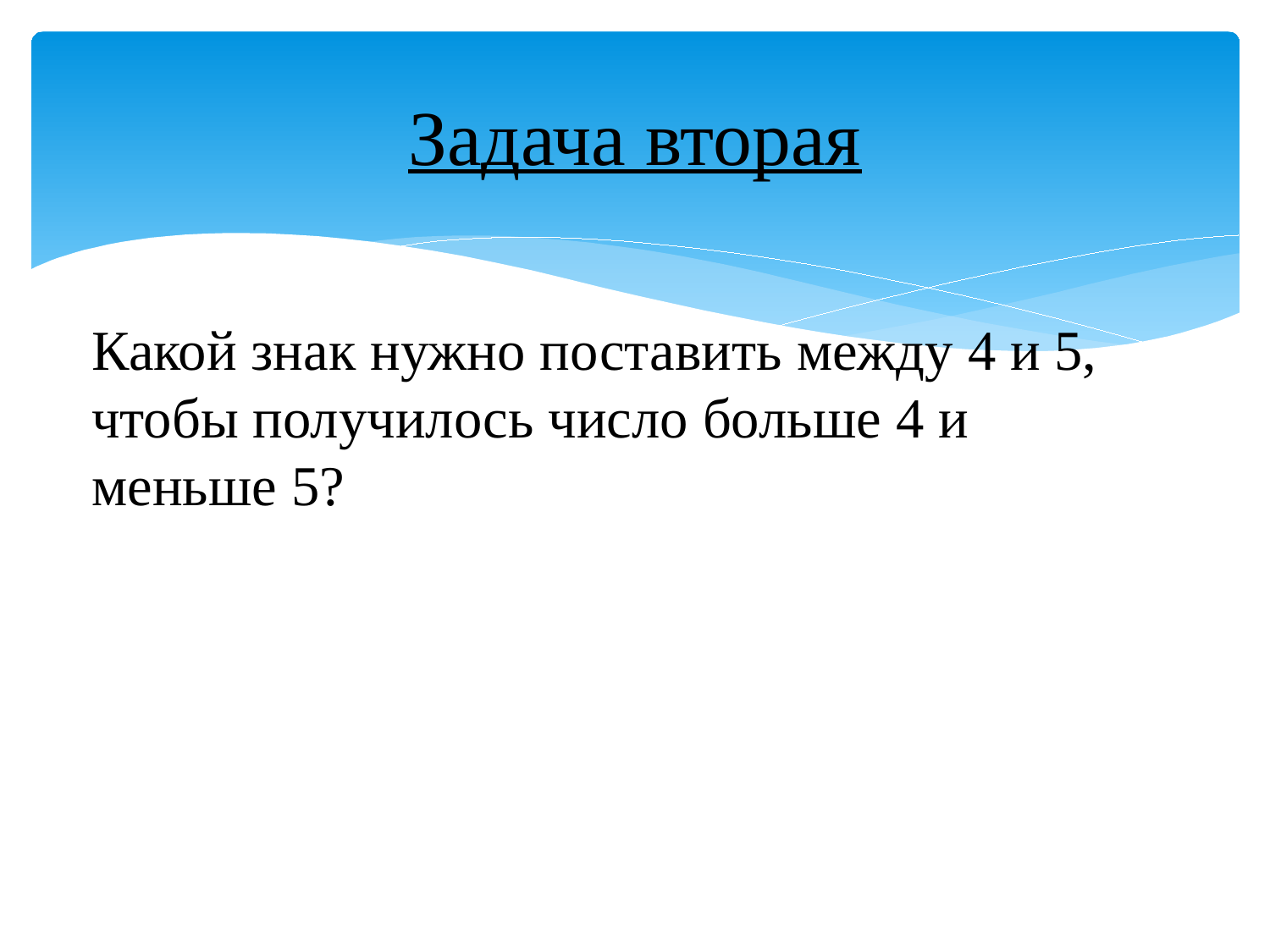

# Задача вторая
Какой знак нужно поставить между 4 и 5, чтобы получилось число больше 4 и меньше 5?